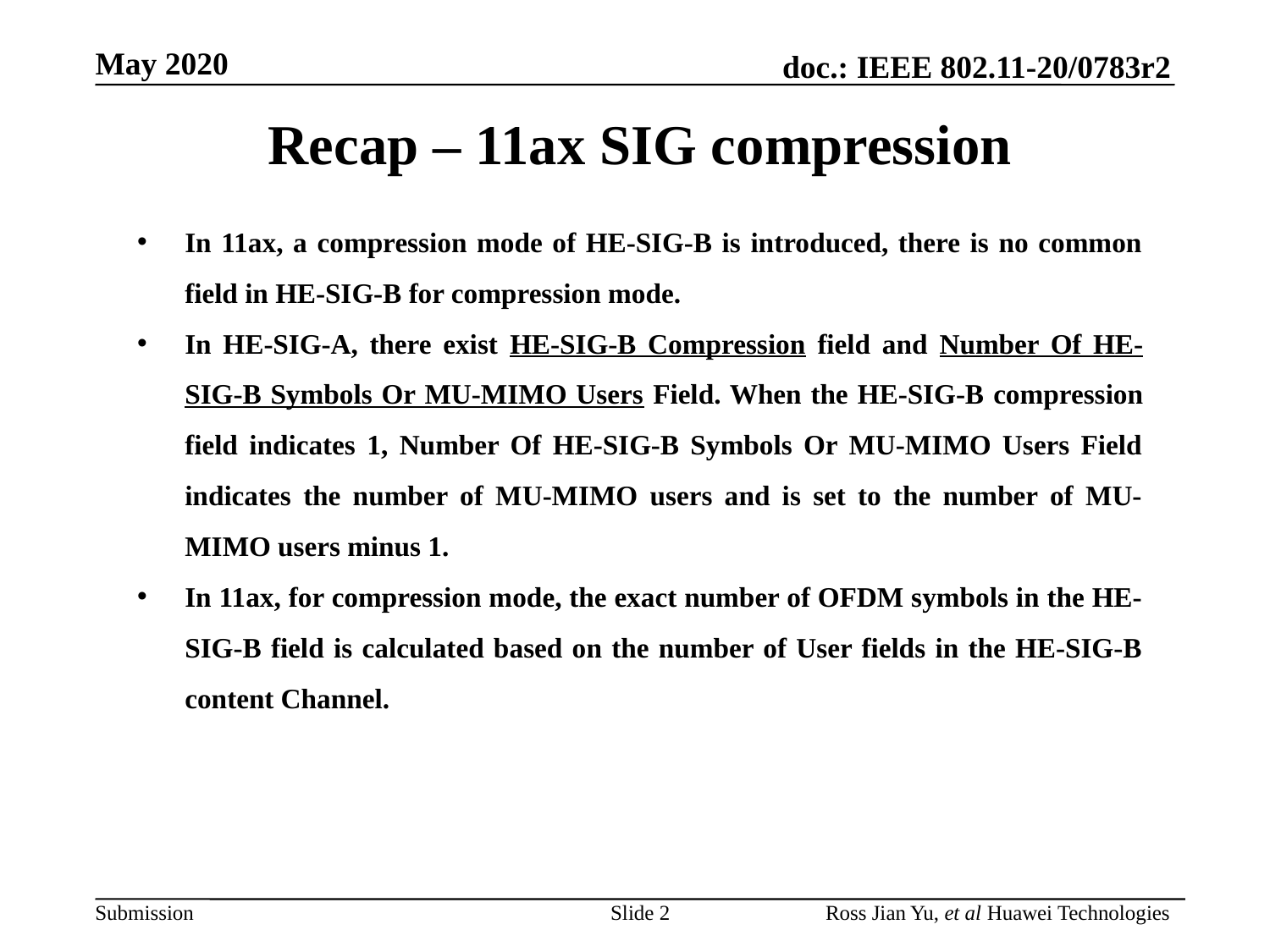

# Recap – 11ax SIG compression
In 11ax, a compression mode of HE-SIG-B is introduced, there is no common field in HE-SIG-B for compression mode.
In HE-SIG-A, there exist HE-SIG-B Compression field and Number Of HE-SIG-B Symbols Or MU-MIMO Users Field. When the HE-SIG-B compression field indicates 1, Number Of HE-SIG-B Symbols Or MU-MIMO Users Field indicates the number of MU-MIMO users and is set to the number of MU-MIMO users minus 1.
In 11ax, for compression mode, the exact number of OFDM symbols in the HE-SIG-B field is calculated based on the number of User fields in the HE-SIG-B content Channel.

Slide 2